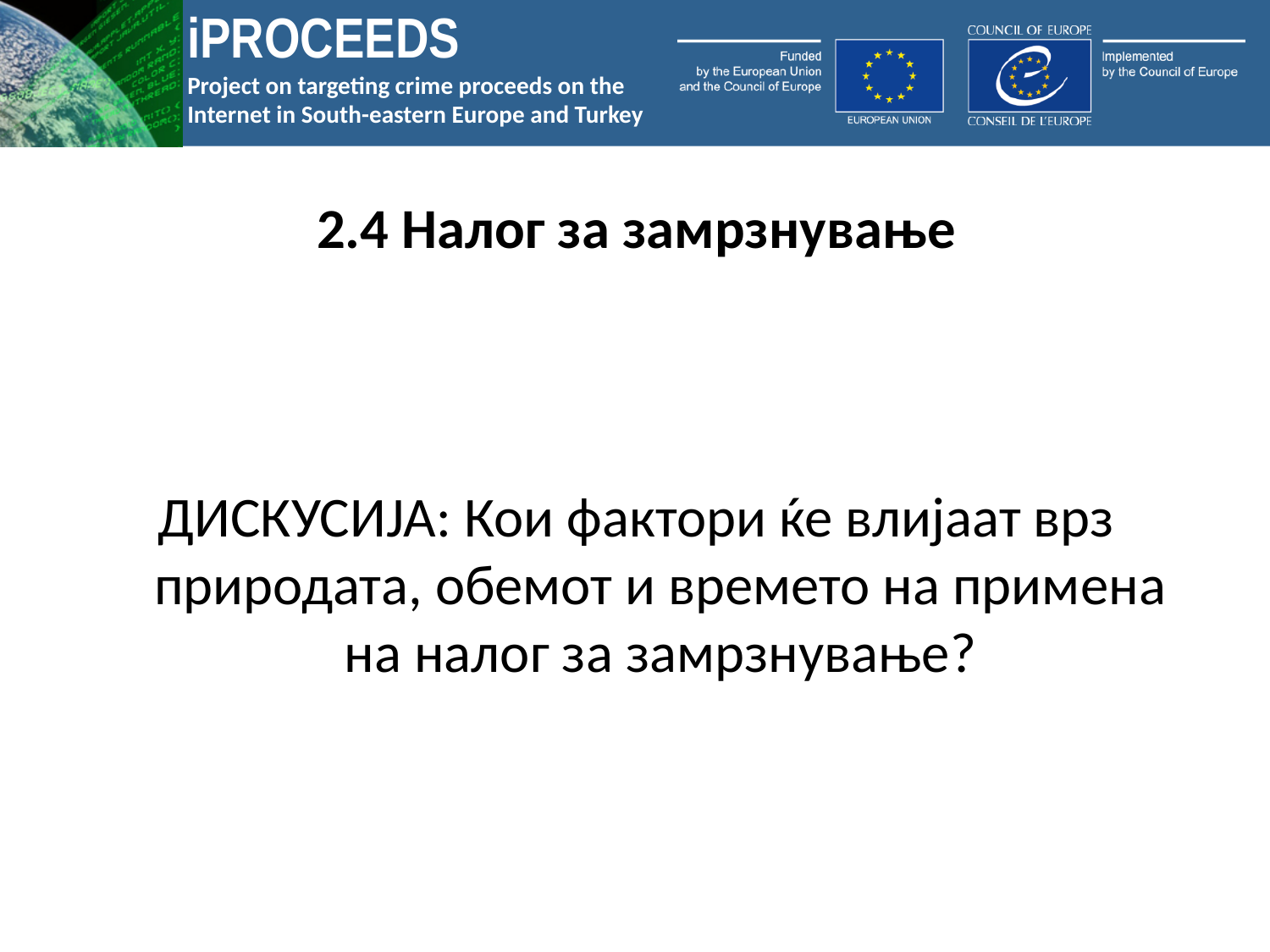

# 2.4 Налог за замрзнување

ДИСКУСИЈА: Кои фактори ќе влијаат врз природата, обемот и времето на примена на налог за замрзнување?